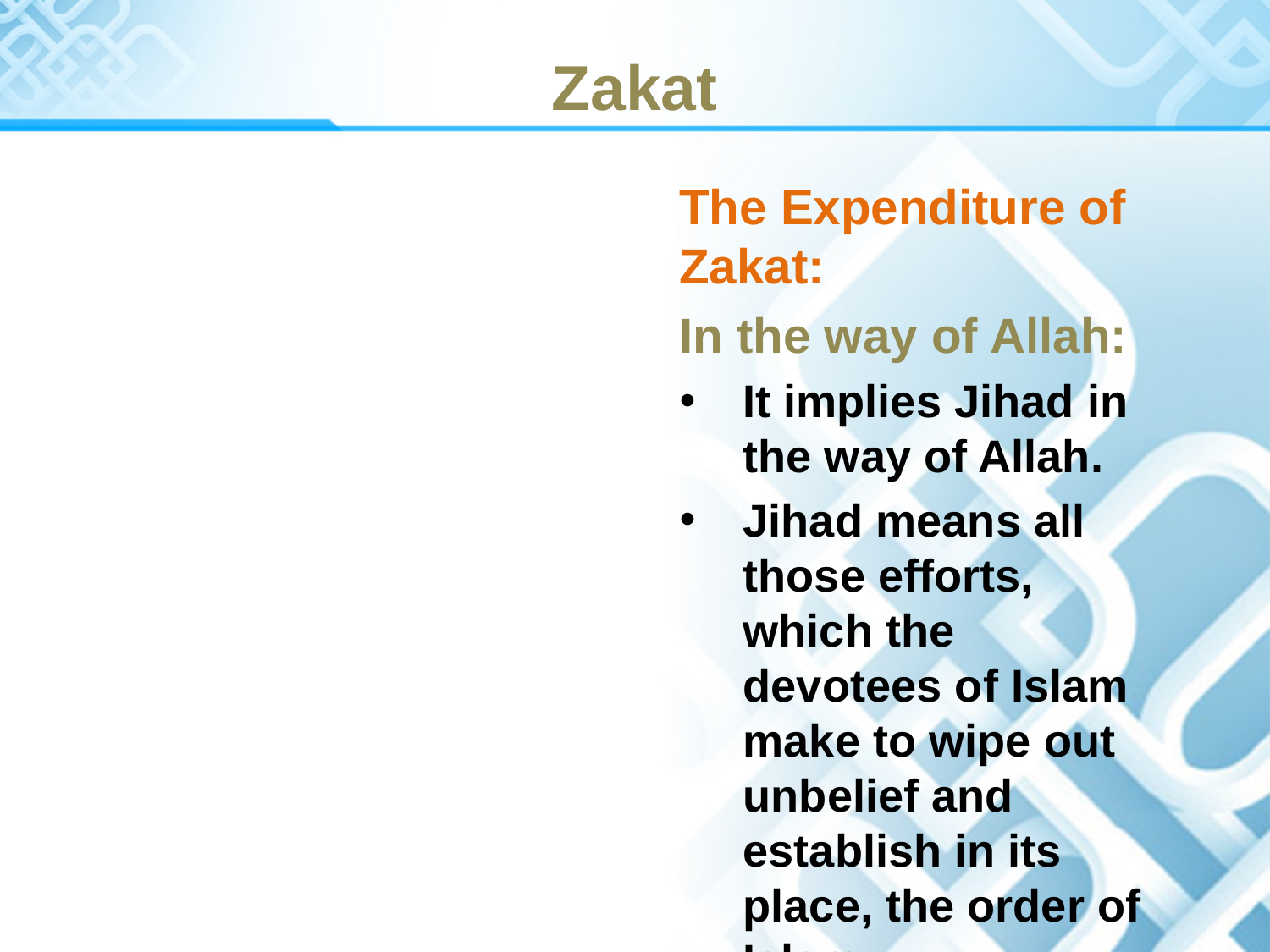

Zakat
The Expenditure of Zakat:
In the way of Allah:
It implies Jihad in the way of Allah.
Jihad means all those efforts, which the devotees of Islam make to wipe out unbelief and establish in its place, the order of Islam.